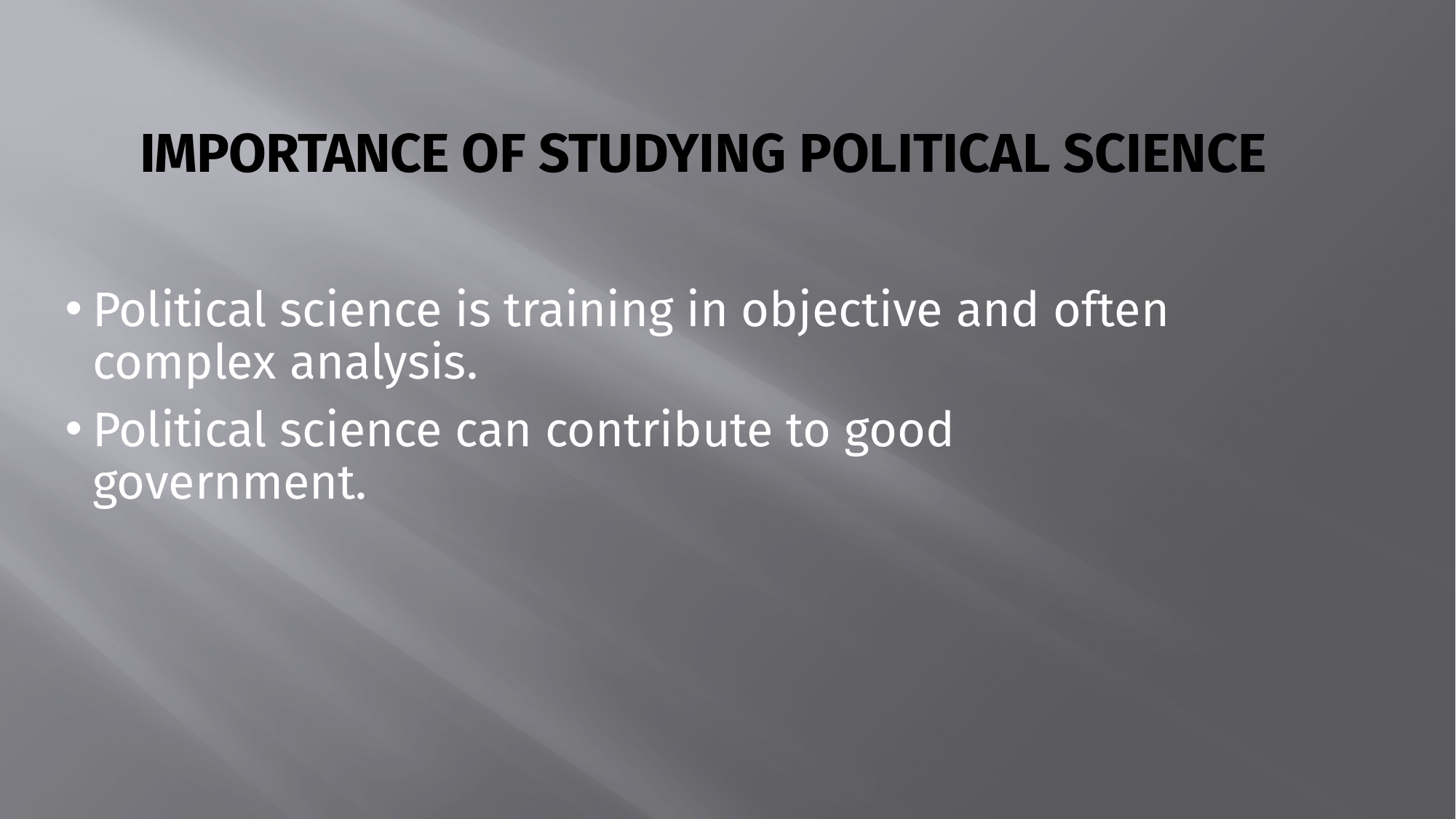

# IMPORTANCE OF STUDYING POLITICAL SCIENCE
Political science is training in objective and often  complex analysis.
Political science can contribute to good government.